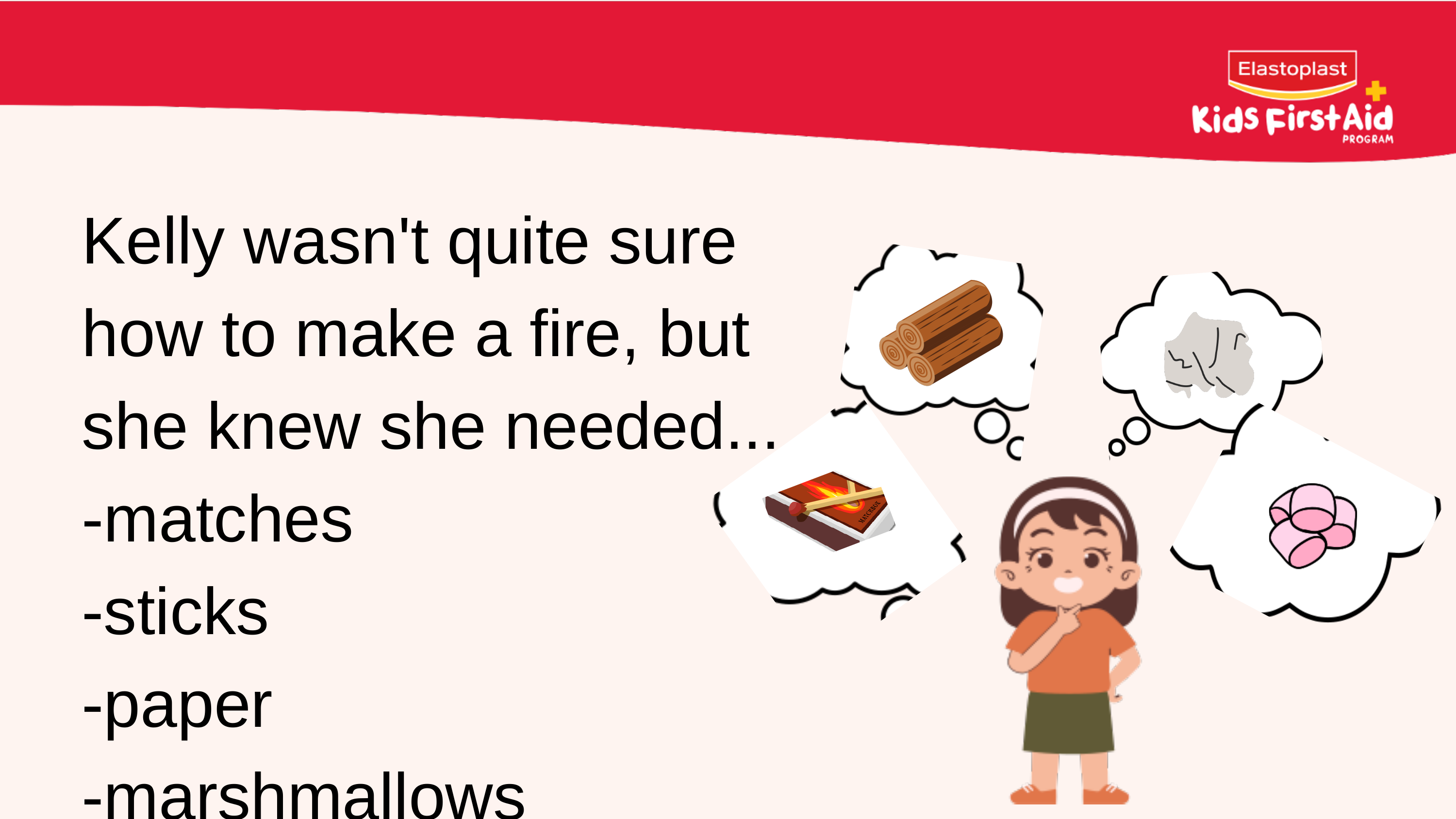

Kelly wasn't quite sure how to make a fire, but she knew she needed...
-matches
-sticks
-paper
-marshmallows

26